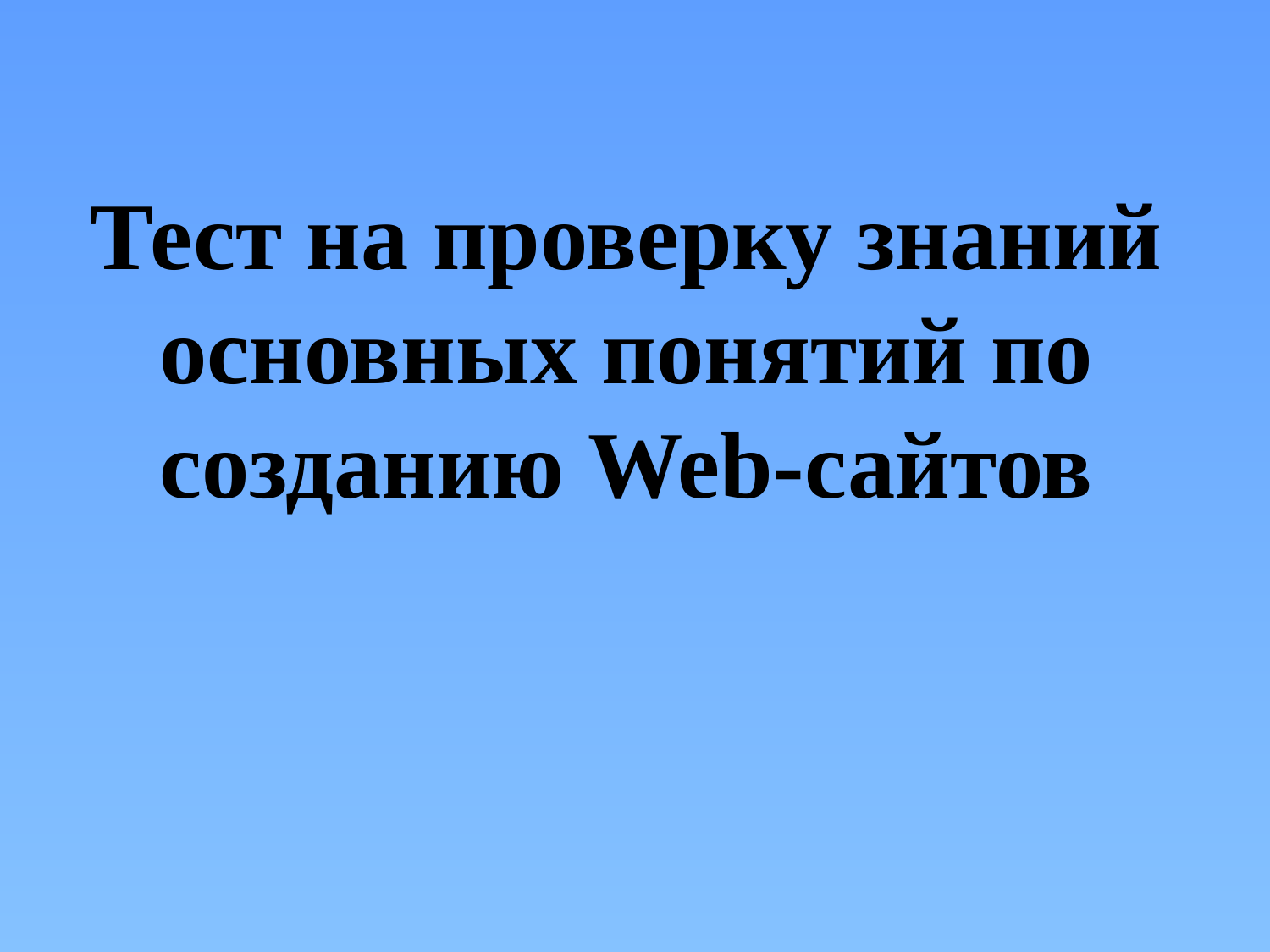

# Тест на проверку знаний основных понятий по созданию Web-сайтов